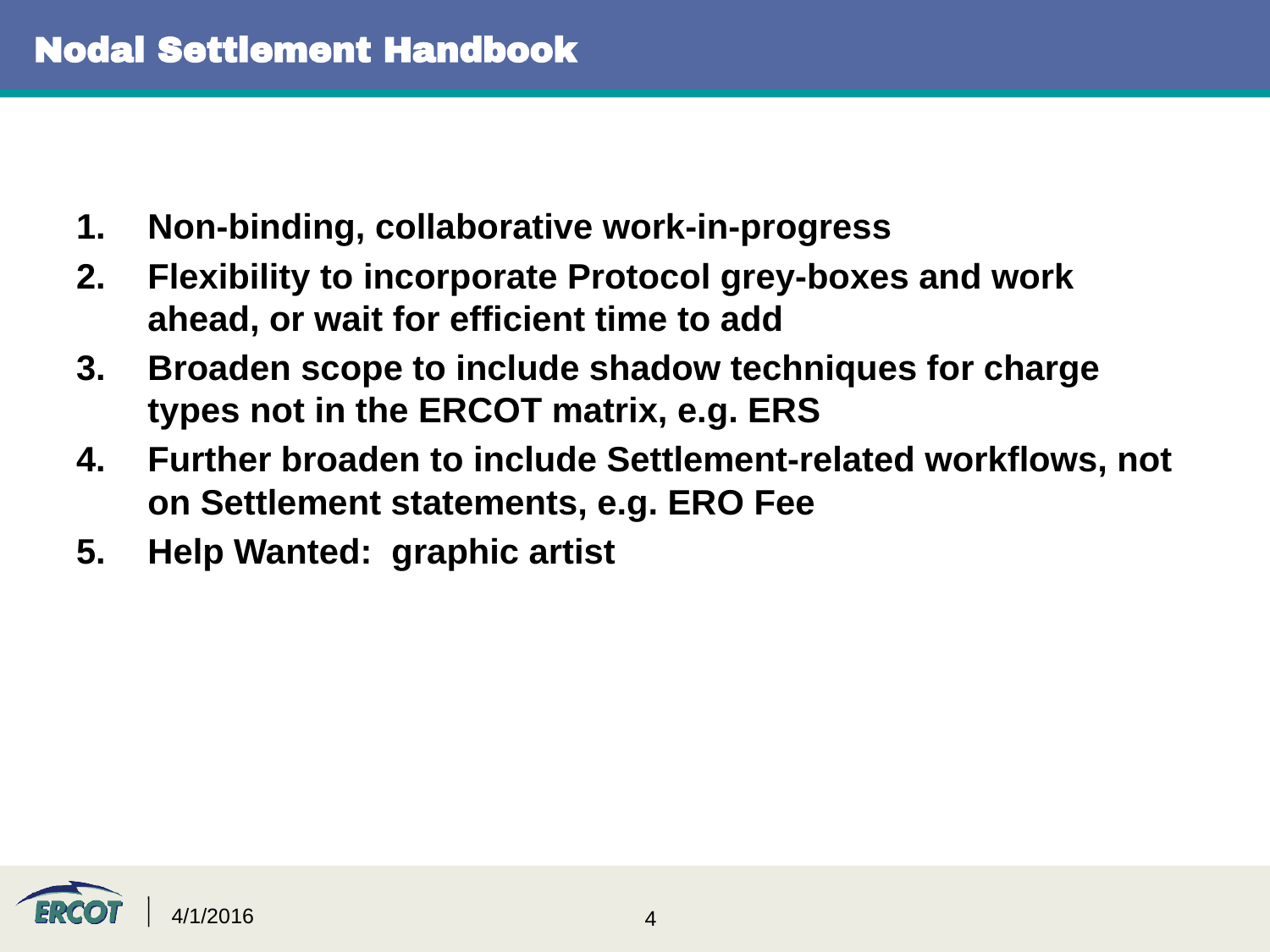

# Nodal Settlement Handbook

Non-binding, collaborative work-in-progress
Flexibility to incorporate Protocol grey-boxes and work ahead, or wait for efficient time to add
Broaden scope to include shadow techniques for charge types not in the ERCOT matrix, e.g. ERS
Further broaden to include Settlement-related workflows, not on Settlement statements, e.g. ERO Fee
Help Wanted:  graphic artist

4/1/2016